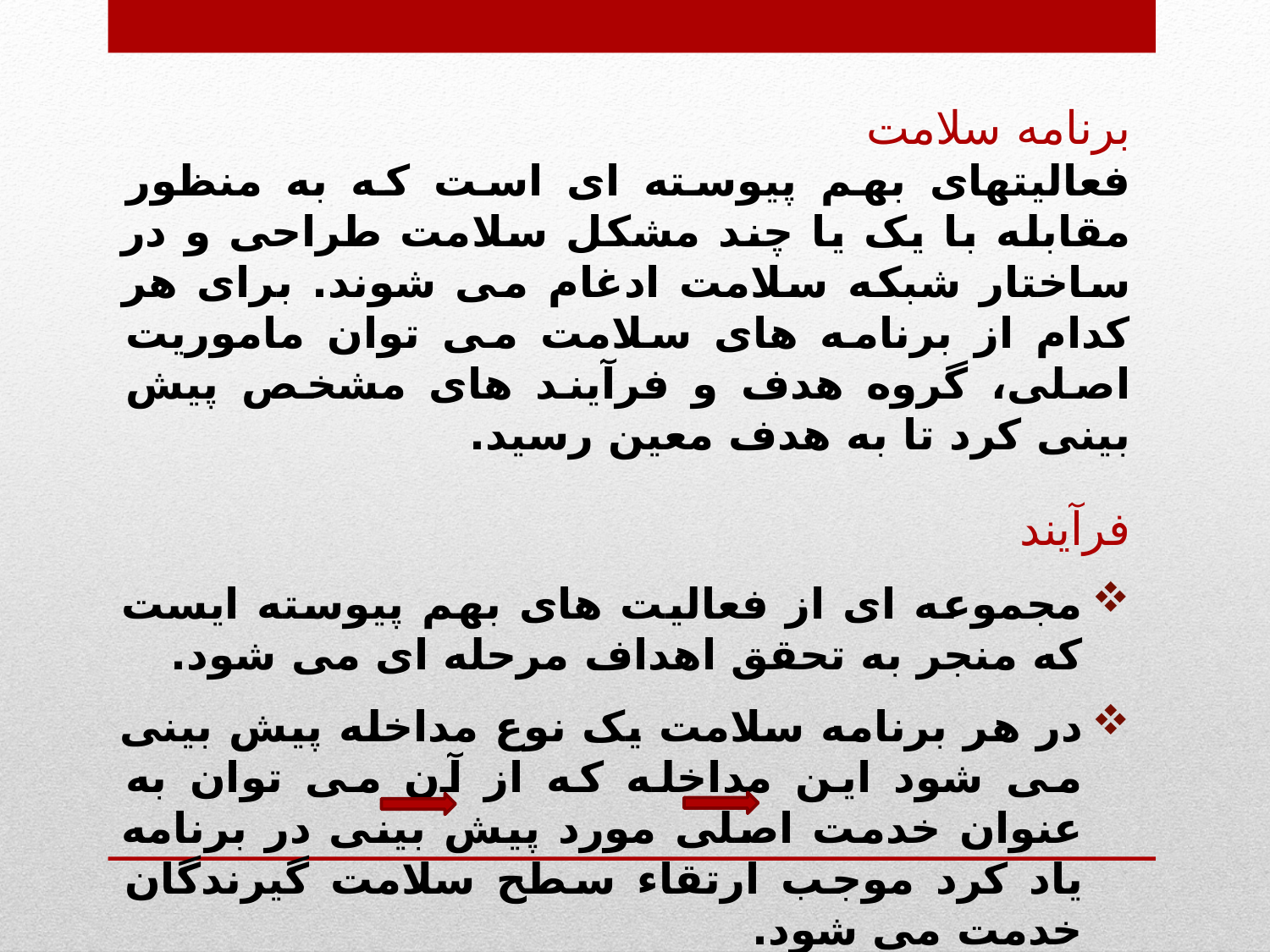

برنامه سلامت
فعالیتهای بهم پیوسته ای است که به منظور مقابله با یک یا چند مشکل سلامت طراحی و در ساختار شبکه سلامت ادغام می شوند. برای هر کدام از برنامه های سلامت می توان ماموریت اصلی، گروه هدف و فرآیند های مشخص پیش بینی کرد تا به هدف معین رسید.

فرآیند

مجموعه ای از فعالیت های بهم پیوسته ایست که منجر به تحقق اهداف مرحله ای می شود.

در هر برنامه سلامت یک نوع مداخله پیش بینی می شود این مداخله که از آن می توان به عنوان خدمت اصلی مورد پیش بینی در برنامه یاد کرد موجب ارتقاء سطح سلامت گیرندگان خدمت می شود.

      اطفال زیر 6 سال           تزریق واکسن             ایمن سازی